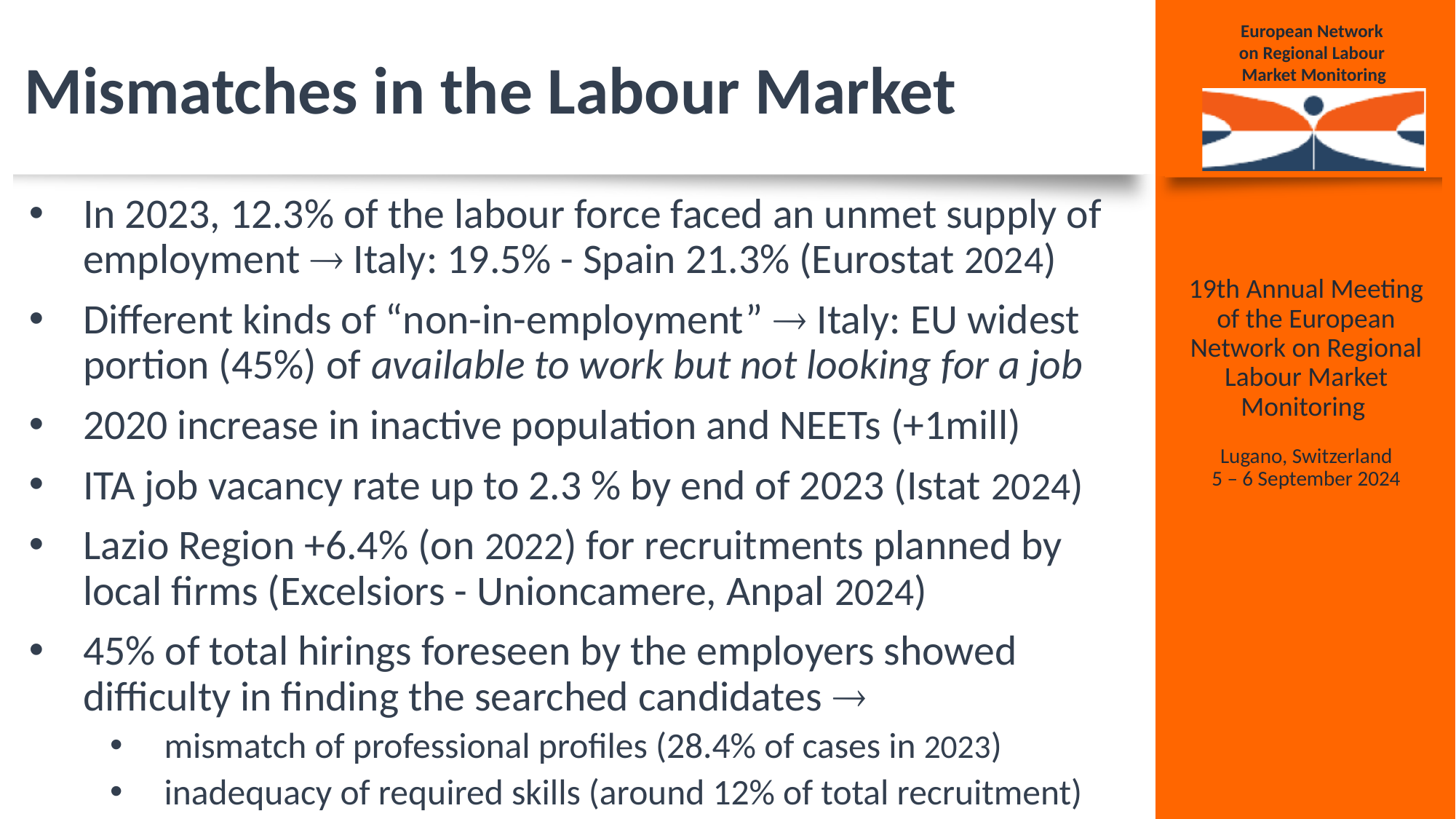

# Mismatches in the Labour Market
In 2023, 12.3% of the labour force faced an unmet supply of employment → Italy: 19.5% - Spain 21.3% (Eurostat 2024)
Different kinds of “non-in-employment” → Italy: EU widest portion (45%) of available to work but not looking for a job
2020 increase in inactive population and NEETs (+1mill)
ITA job vacancy rate up to 2.3 % by end of 2023 (Istat 2024)
Lazio Region +6.4% (on 2022) for recruitments planned by local firms (Excelsiors - Unioncamere, Anpal 2024)
45% of total hirings foreseen by the employers showed difficulty in finding the searched candidates →
mismatch of professional profiles (28.4% of cases in 2023)
inadequacy of required skills (around 12% of total recruitment)